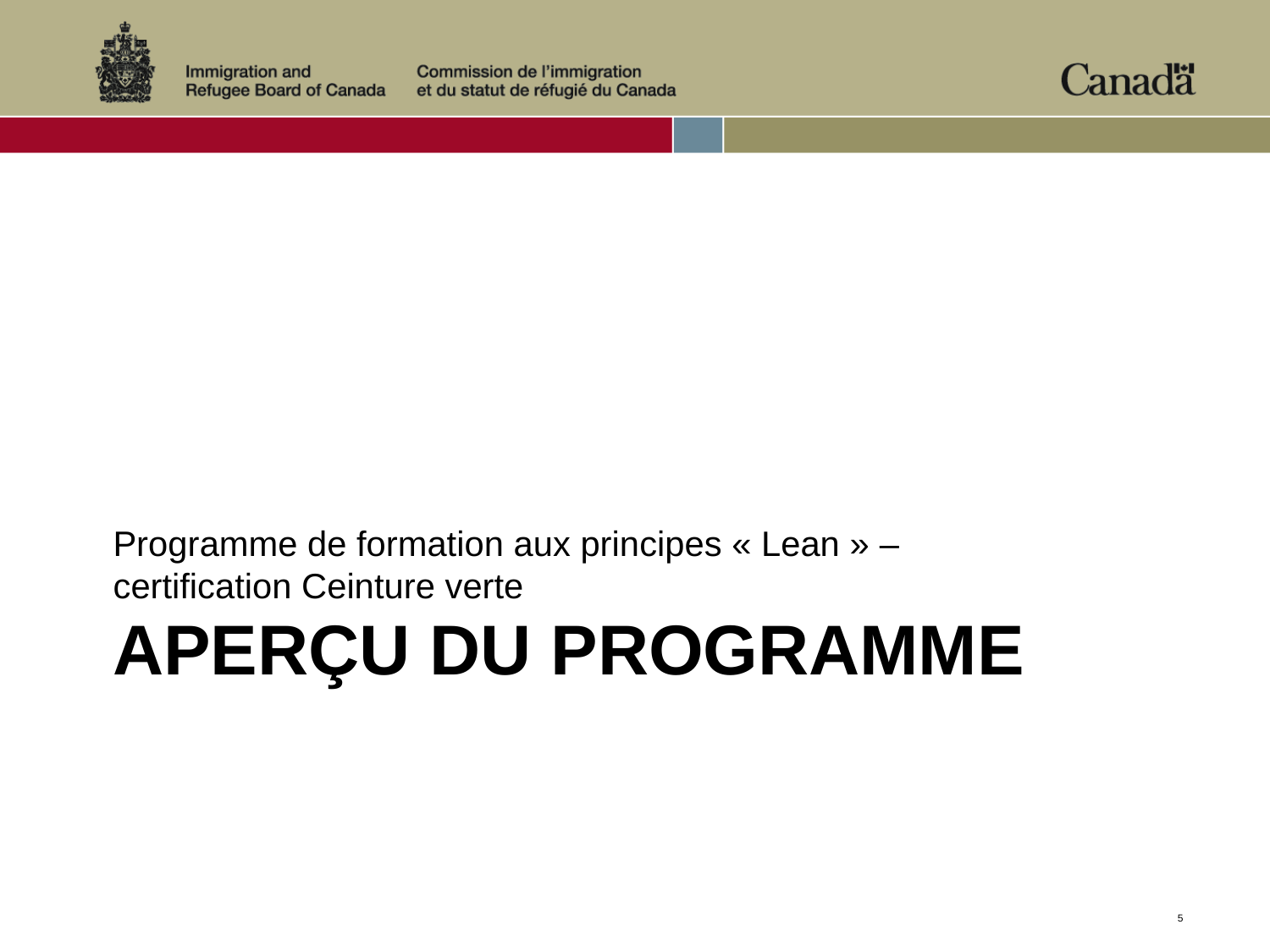

Programme de formation aux principes « Lean » – certification Ceinture verte
# APERÇU DU PrograMME
5